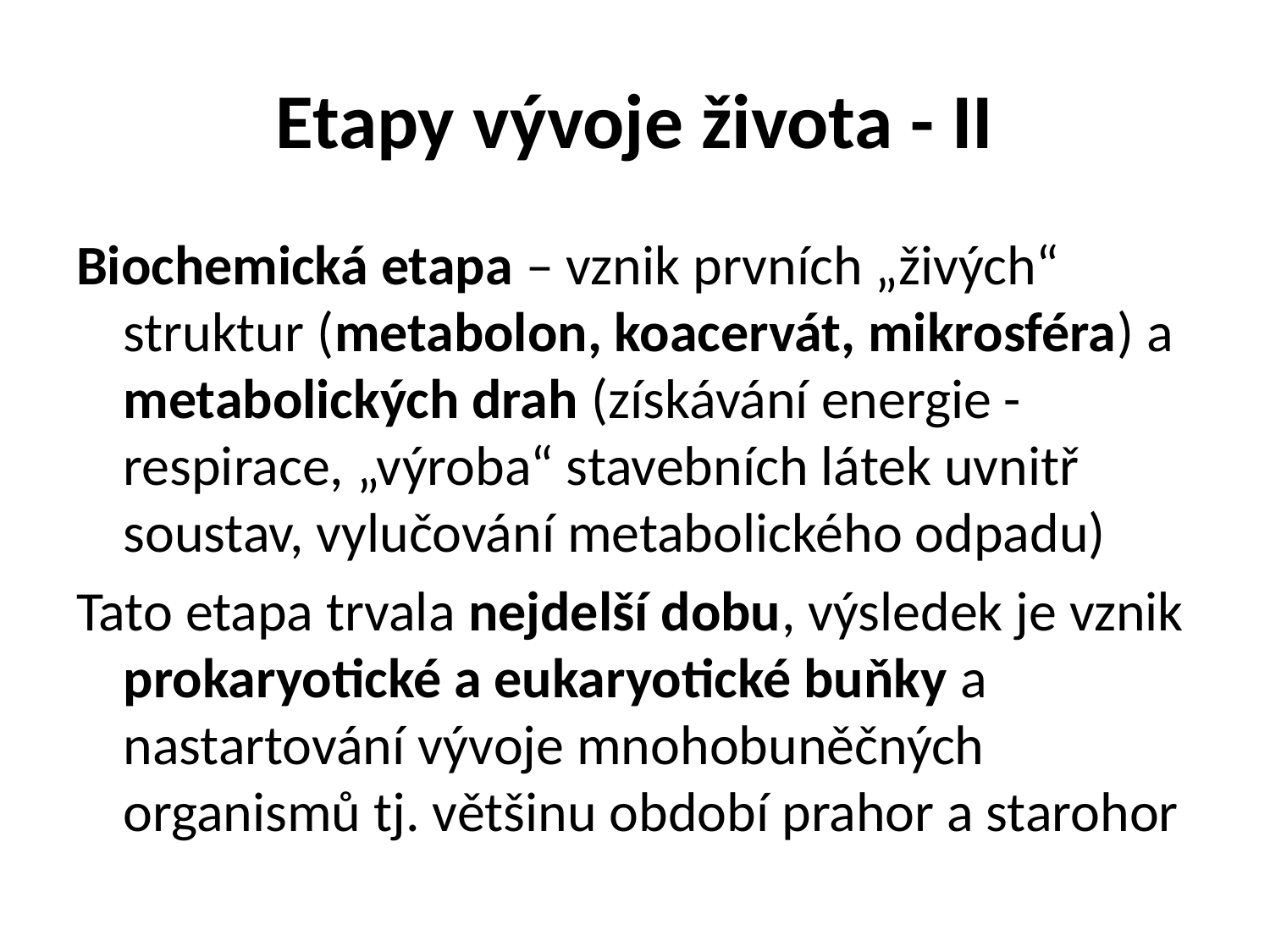

# Etapy vývoje života - II
Biochemická etapa – vznik prvních „živých“ struktur (metabolon, koacervát, mikrosféra) a metabolických drah (získávání energie - respirace, „výroba“ stavebních látek uvnitř soustav, vylučování metabolického odpadu)
Tato etapa trvala nejdelší dobu, výsledek je vznik prokaryotické a eukaryotické buňky a nastartování vývoje mnohobuněčných organismů tj. většinu období prahor a starohor